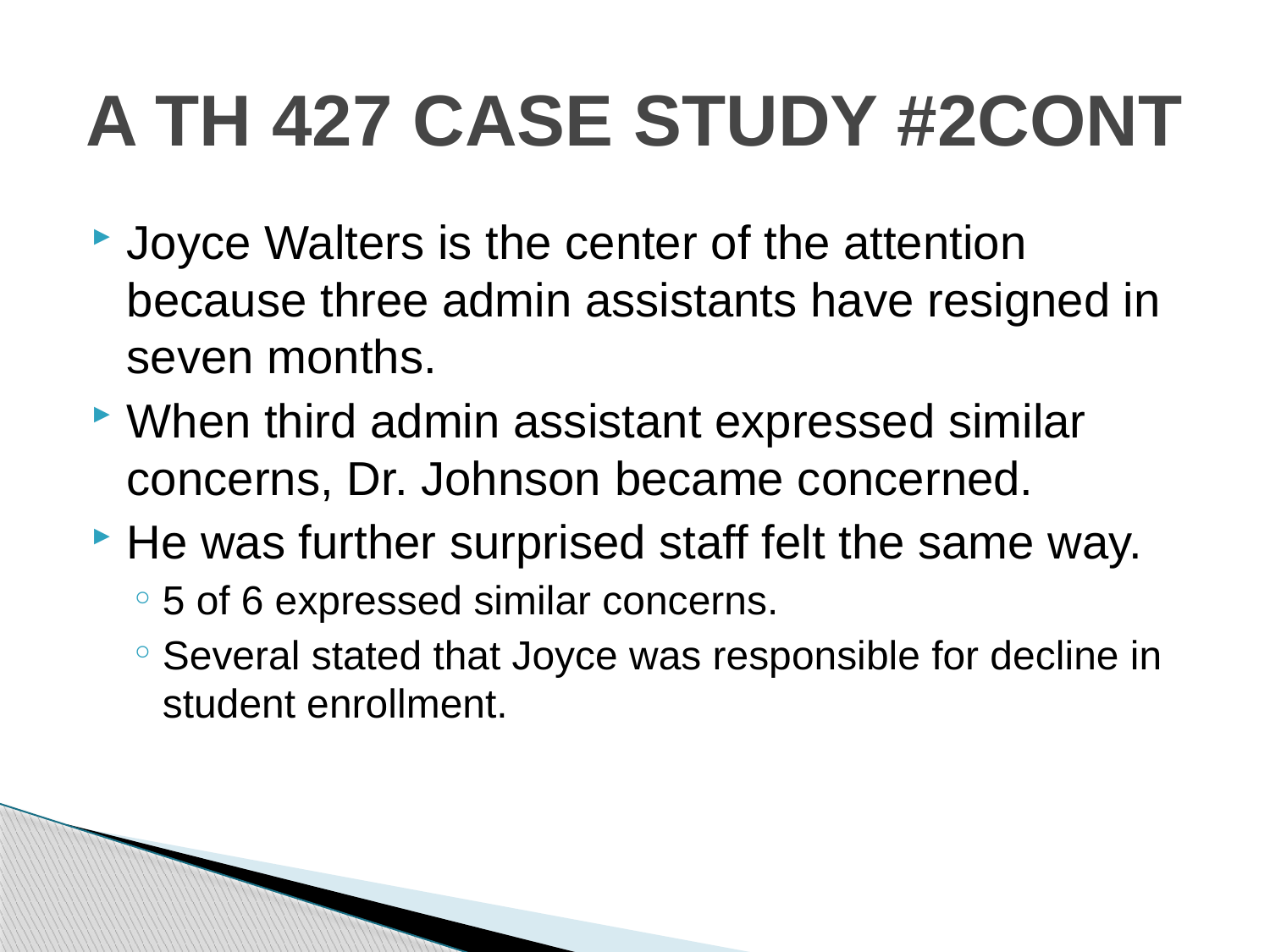

# A TH 427 CASE STUDY #2CONT
Joyce Walters is the center of the attention because three admin assistants have resigned in seven months.
When third admin assistant expressed similar concerns, Dr. Johnson became concerned.
He was further surprised staff felt the same way.
5 of 6 expressed similar concerns.
Several stated that Joyce was responsible for decline in student enrollment.